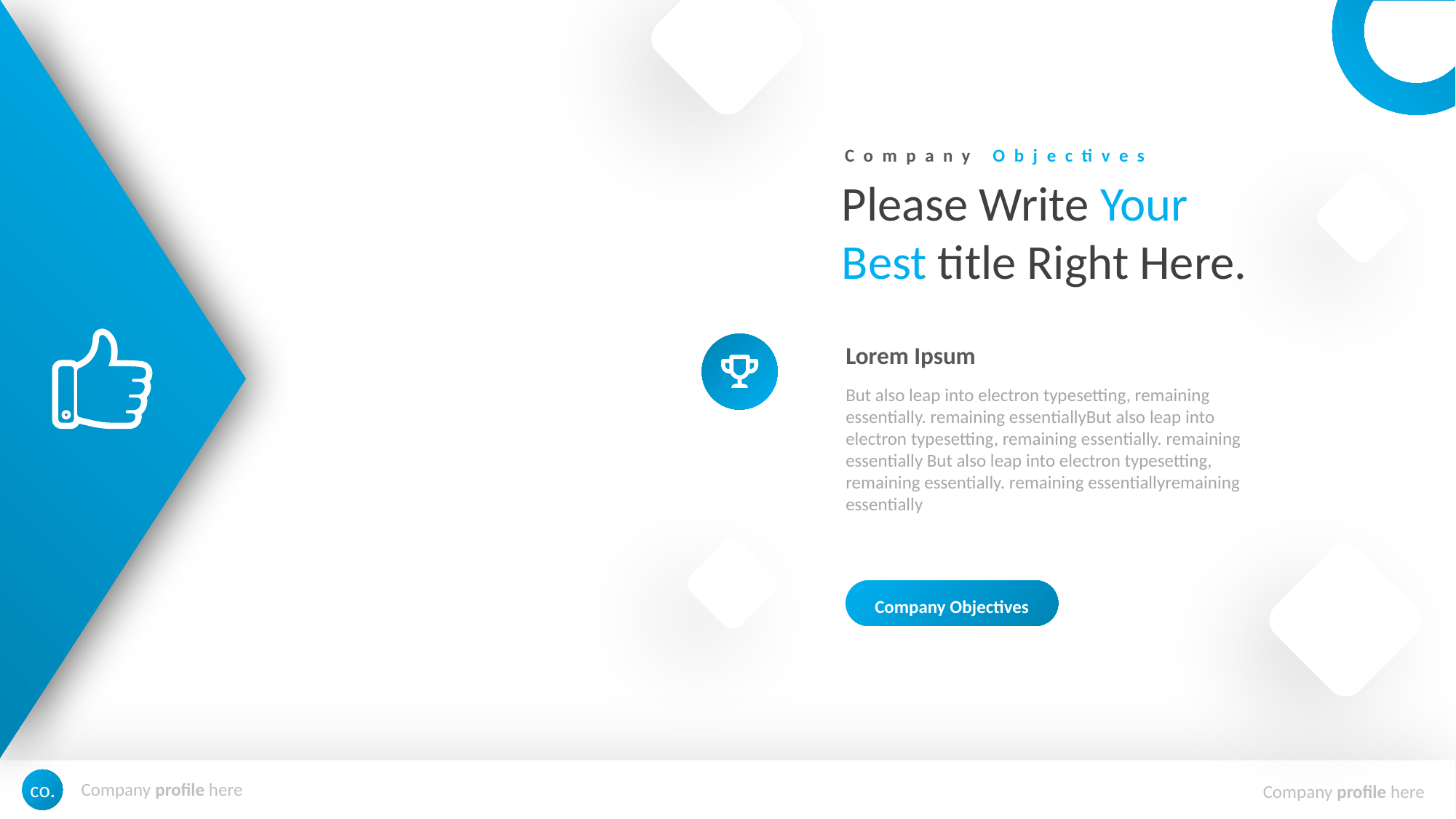

Company Objectives
Please Write Your Best title Right Here.

Lorem Ipsum

But also leap into electron typesetting, remaining essentially. remaining essentiallyBut also leap into electron typesetting, remaining essentially. remaining essentially But also leap into electron typesetting, remaining essentially. remaining essentiallyremaining essentially

Please Write Your Best title Right Here.
Company Objectives